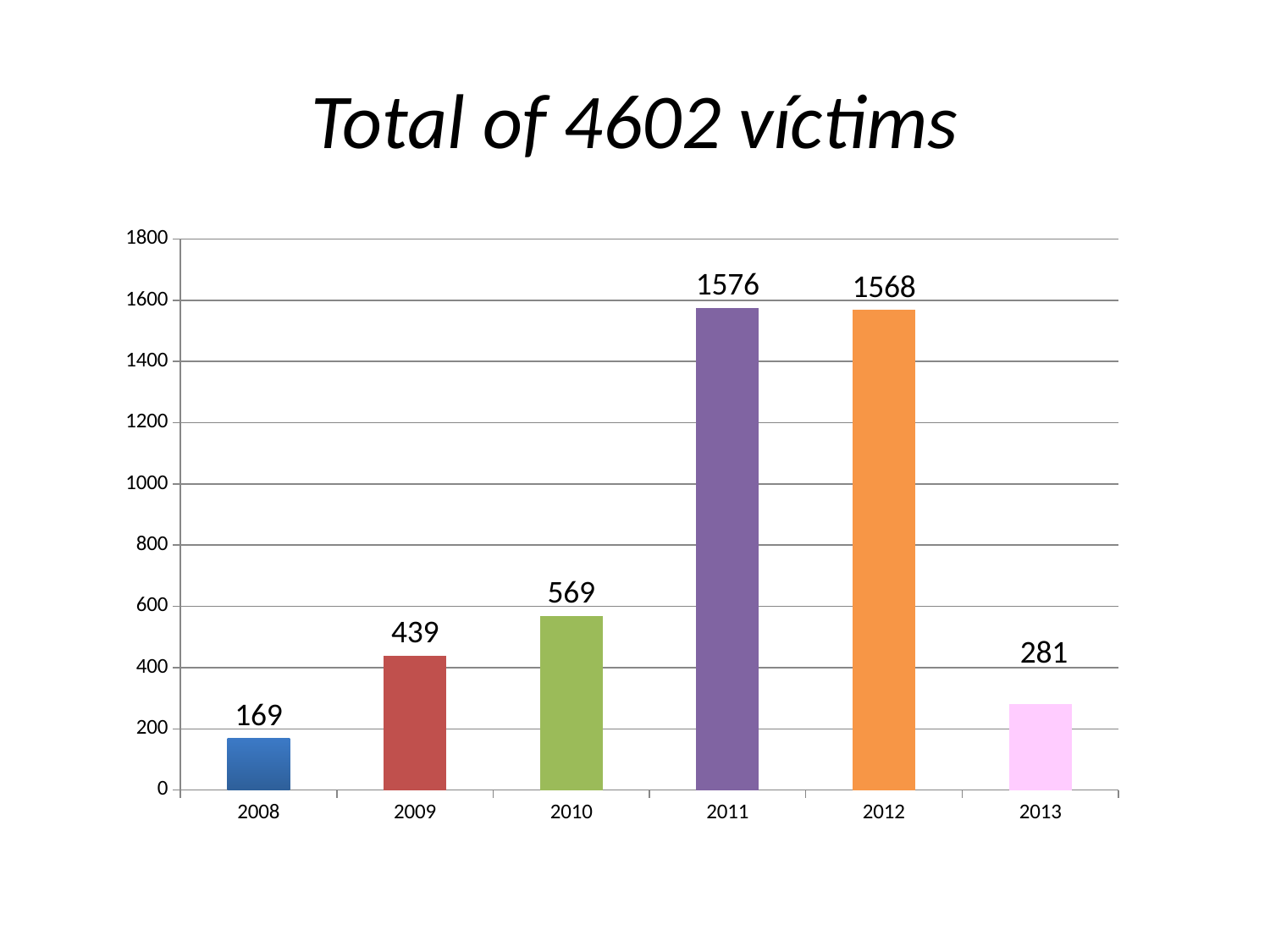

# Total of 4602 víctims

### Chart

| Category |  |
|---|---|
| 2008 | 169.0 |
| 2009 | 439.0 |
| 2010 | 569.0 |
| 2011 | 1576.0 |
| 2012 | 1568.0 |
| 2013 | 281.0 |